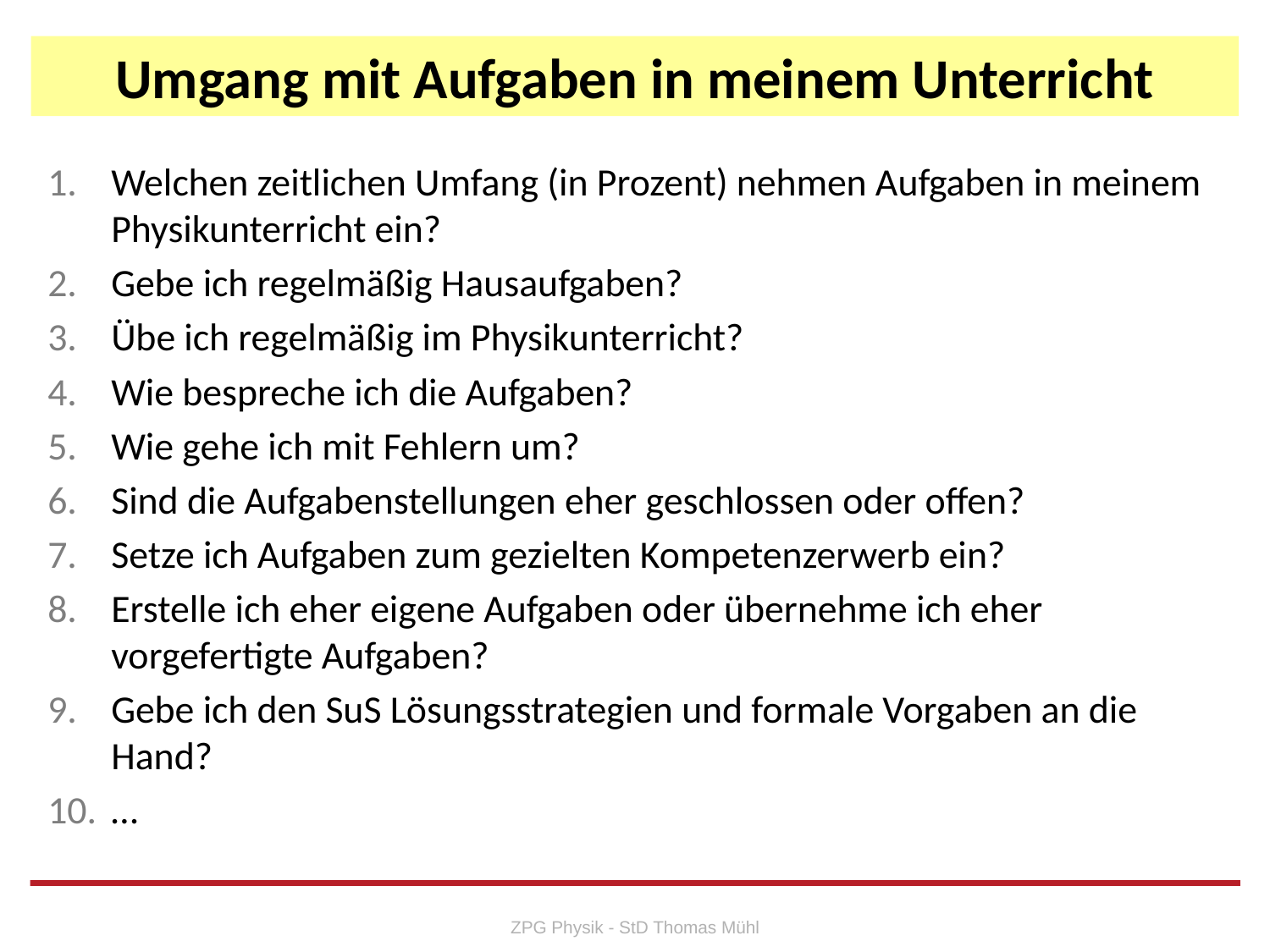

# Umgang mit Aufgaben in meinem Unterricht
Welchen zeitlichen Umfang (in Prozent) nehmen Aufgaben in meinem Physikunterricht ein?
Gebe ich regelmäßig Hausaufgaben?
Übe ich regelmäßig im Physikunterricht?
Wie bespreche ich die Aufgaben?
Wie gehe ich mit Fehlern um?
Sind die Aufgabenstellungen eher geschlossen oder offen?
Setze ich Aufgaben zum gezielten Kompetenzerwerb ein?
Erstelle ich eher eigene Aufgaben oder übernehme ich eher vorgefertigte Aufgaben?
Gebe ich den SuS Lösungsstrategien und formale Vorgaben an die Hand?
…

ZPG Physik - StD Thomas Mühl